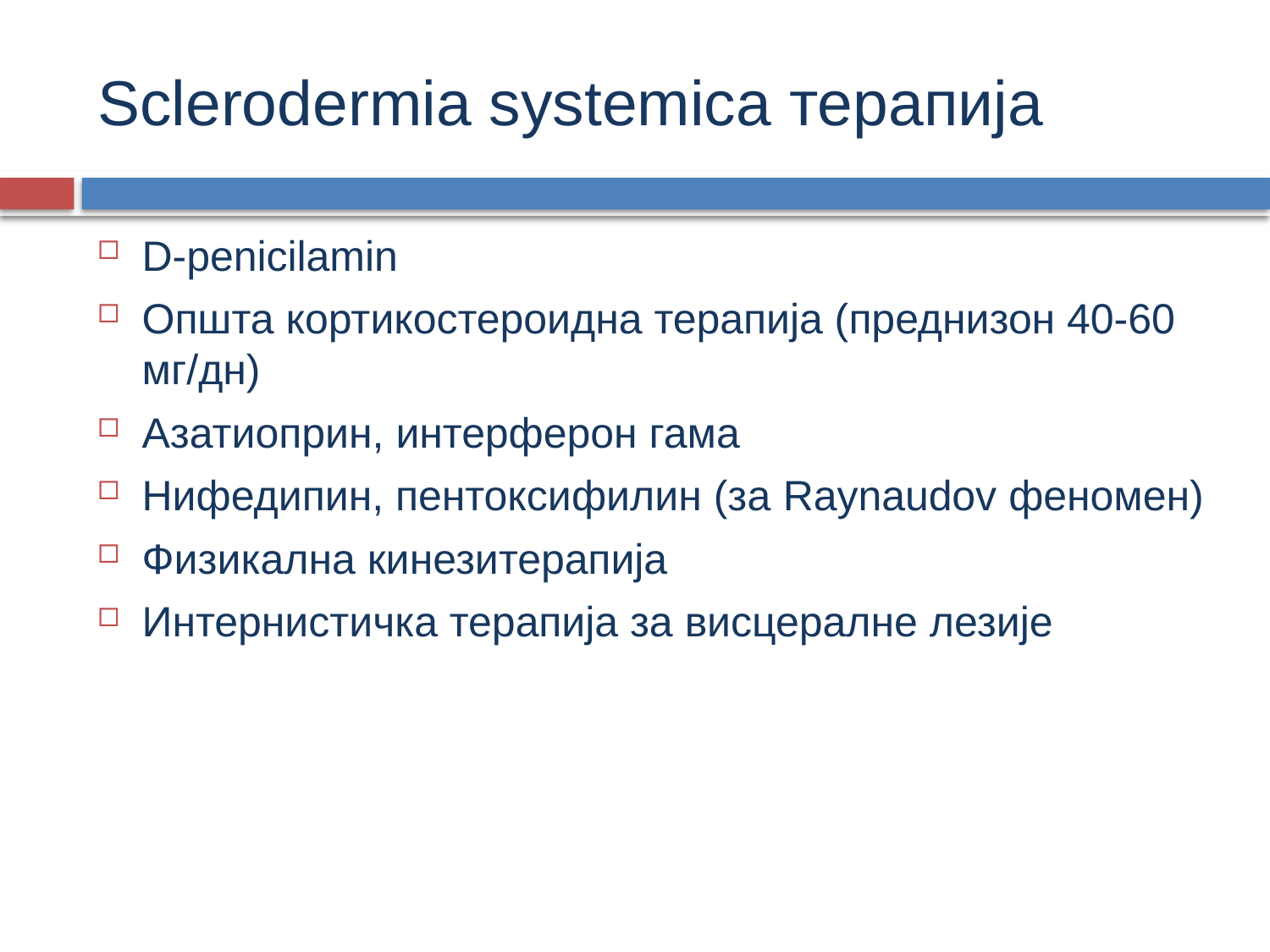

# Sclerodermia systemica терапија
D-penicilamin
Општа кортикостероидна терапија (преднизон 40-60 мг/дн)
Азатиоприн, интерферон гама
Нифедипин, пентоксифилин (за Raynaudov феномен)
Физикална кинезитерапија
Интернистичка терапија за висцералне лезије